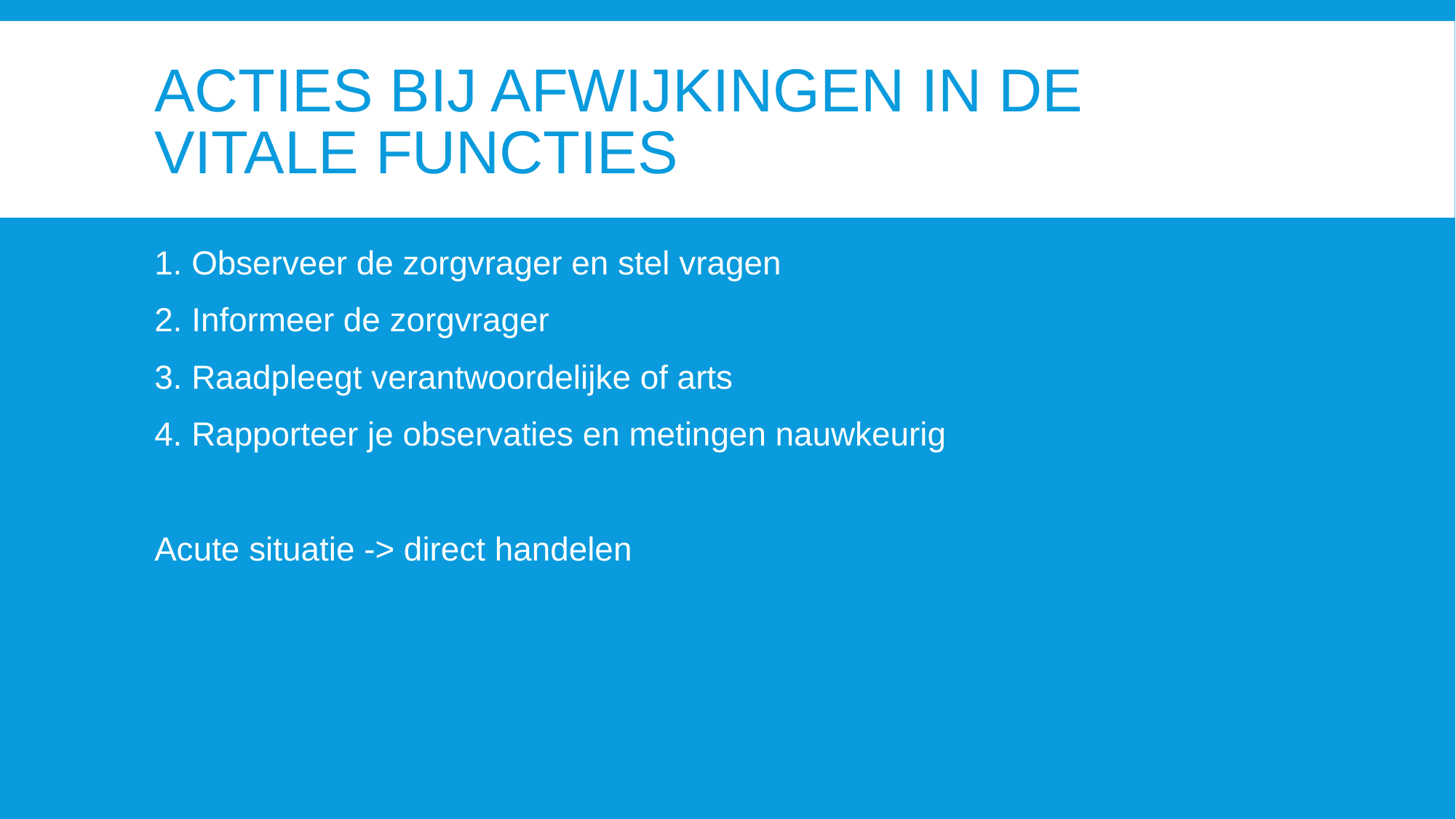

# Acties bij afwijkingen in de vitale functies
 Observeer de zorgvrager en stel vragen
 Informeer de zorgvrager
 Raadpleegt verantwoordelijke of arts
 Rapporteer je observaties en metingen nauwkeurig

Acute situatie -> direct handelen